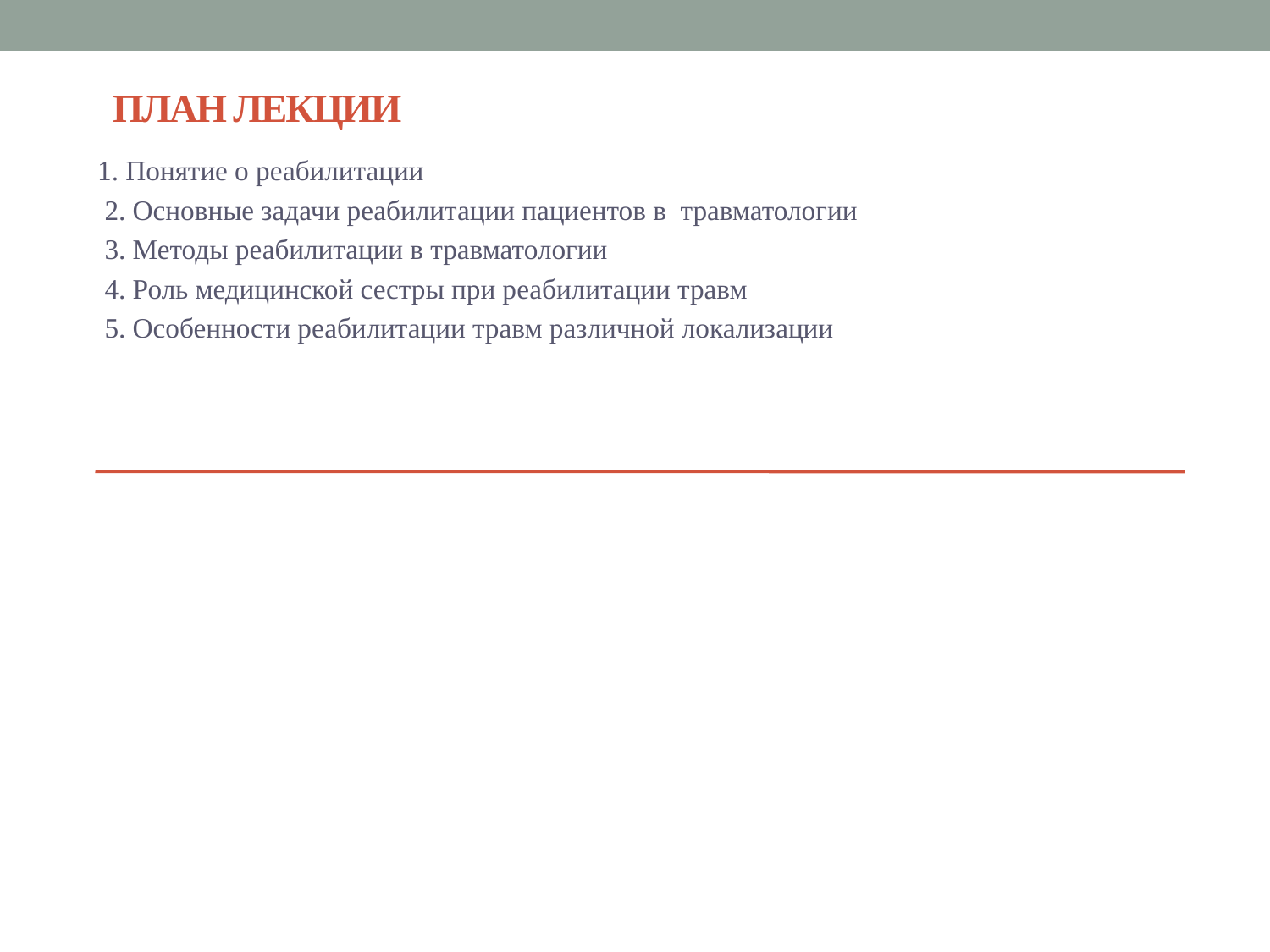

ПЛАН ЛЕКЦИИ
1. Понятие о реабилитации
 2. Основные задачи реабилитации пациентов в  травматологии
 3. Методы реабилитации в травматологии
 4. Роль медицинской сестры при реабилитации травм
 5. Особенности реабилитации травм различной локализации